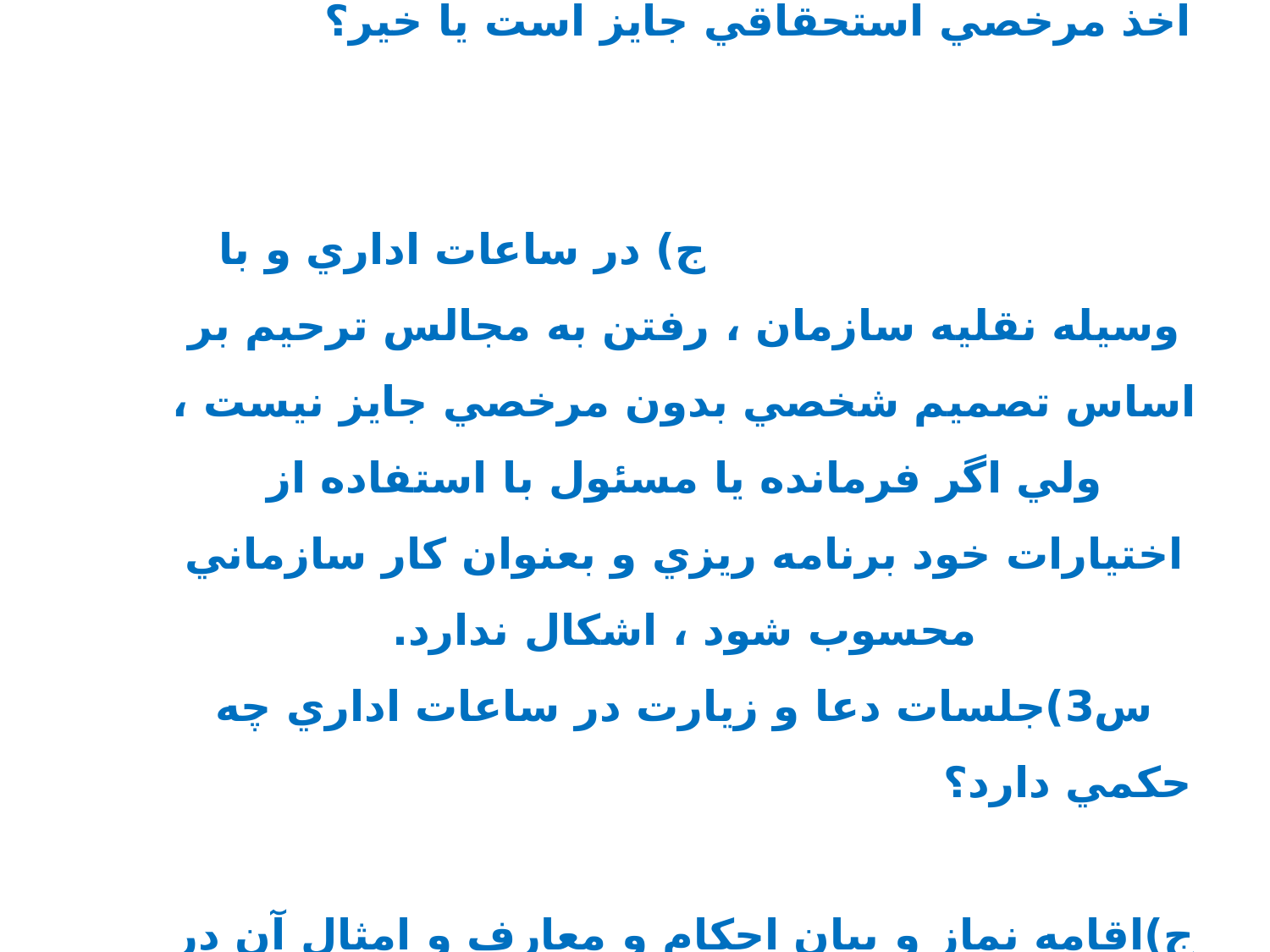

س2)شركت كاركنان در وقت اداري در مجلس ترحيم بستگان درجه يك يا بستگان ديگر خود بدون اخذ مرخصي استحقاقي جايز است يا خير؟                                                                                                                                                                                     ج) در ساعات اداري و با وسيله نقليه سازمان ، رفتن به مجالس ترحيم بر اساس تصميم شخصي بدون مرخصي جايز نيست ، ولي اگر فرمانده يا مسئول با استفاده از اختيارات خود برنامه ريزي و بعنوان كار سازماني محسوب شود ، اشكال ندارد.
س3)جلسات دعا و زيارت در ساعات اداري چه حكمي دارد؟                                                                                                                   ج)اقامه نماز و بيان احكام و معارف و امثال آن در هنگام اجتماع براي نماز در ماه مبارك رمضان و ساير ايام الله مانع ندارد مشروط بر اينكه حقوق مراجعين تضييع نشود.